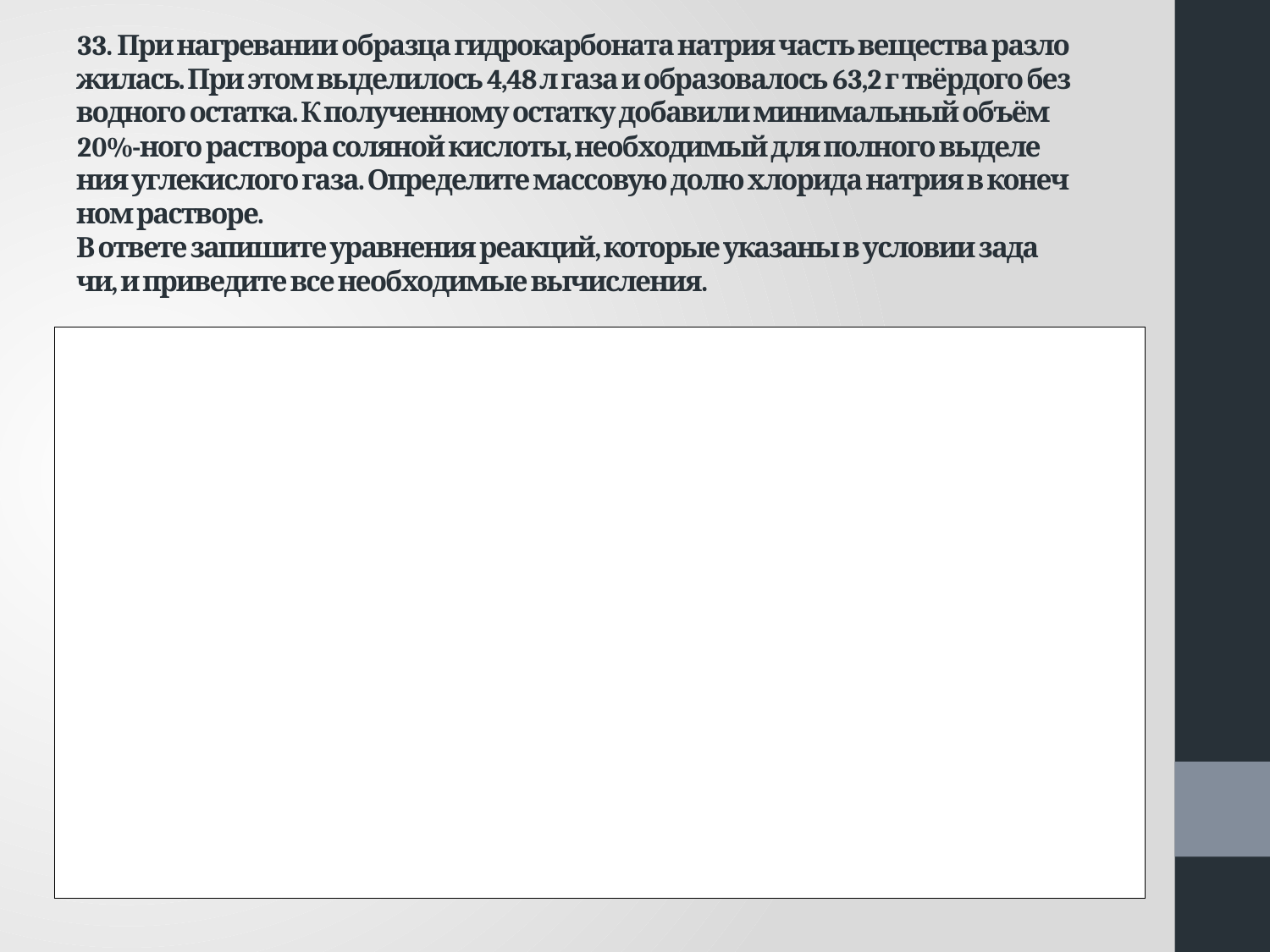

# 33. При на­гре­ва­нии об­раз­ца гид­ро­кар­бо­на­та на­трия часть ве­ще­ства раз­ло­жи­лась. При этом вы­де­ли­лось 4,48 л газа и об­ра­зо­ва­лось 63,2 г твёрдого без­вод­но­го остат­ка. К по­лу­чен­но­му остат­ку до­ба­ви­ли ми­ни­маль­ный объём 20%-ного рас­тво­ра со­ля­ной кис­ло­ты, не­об­хо­ди­мый для пол­но­го вы­де­ле­ния уг­ле­кис­ло­го газа. Опре­де­ли­те мас­со­вую долю хло­ри­да на­трия в ко­неч­ном рас­тво­ре. В от­ве­те за­пи­ши­те урав­не­ния ре­ак­ций, ко­то­рые ука­за­ны в усло­вии за­да­чи, и при­ве­ди­те все не­об­хо­ди­мые вы­чис­ле­ния.

1) 2NaHCO₃ → Na₂CO₃ + CO₂ + H₂O
2) Na₂CO₃ + 2HCl → 2NaCl + CO₂ + H₂O
3) NaHCO₃ + HCl → NaCl + CO₂ + H₂O
n(CO₂)= 4,48л/22,4 л/моль = 0,2 моль ; n(NaHCO₃)= 0,4 моль
m(Na₂CO₃)= 106 г/моль * 0,2 моль = 21,2 г
mост.(NaHCO₃)= 63,2 г – 21,2 г = 42г
nост.(NaHCO₃)= 42г/ 84г/моль = 0,5 моль
n(HCl)= 2 * 0,2 моль + 0,5 моль = 0,9 моль; m(HCl)= 36,5 г/моль * 0,9 моль = 32,85 г
m(р-ра HCl)= 32,85 г / 0,2 моль = 164,25 г
n(CO₂)= 0,2 моль + 0,5 моль = 0,7 моль; m(CO₂)= 44г/моль * 0,7 моль = 30,8 г
n(NaCl)= 0,2 моль * 2 + 0,5 моль = 0,9 моль; m(NaCl)= 58,5г/моль * 0,9 моль = 52,65г
m(р-ра)= 164,25 г + 63,2 г - 30,8 г = 196,65 г
w(NaCl)= 52,65г / 196,65 г * 100% = 26,77%
Ответ : 26,77%